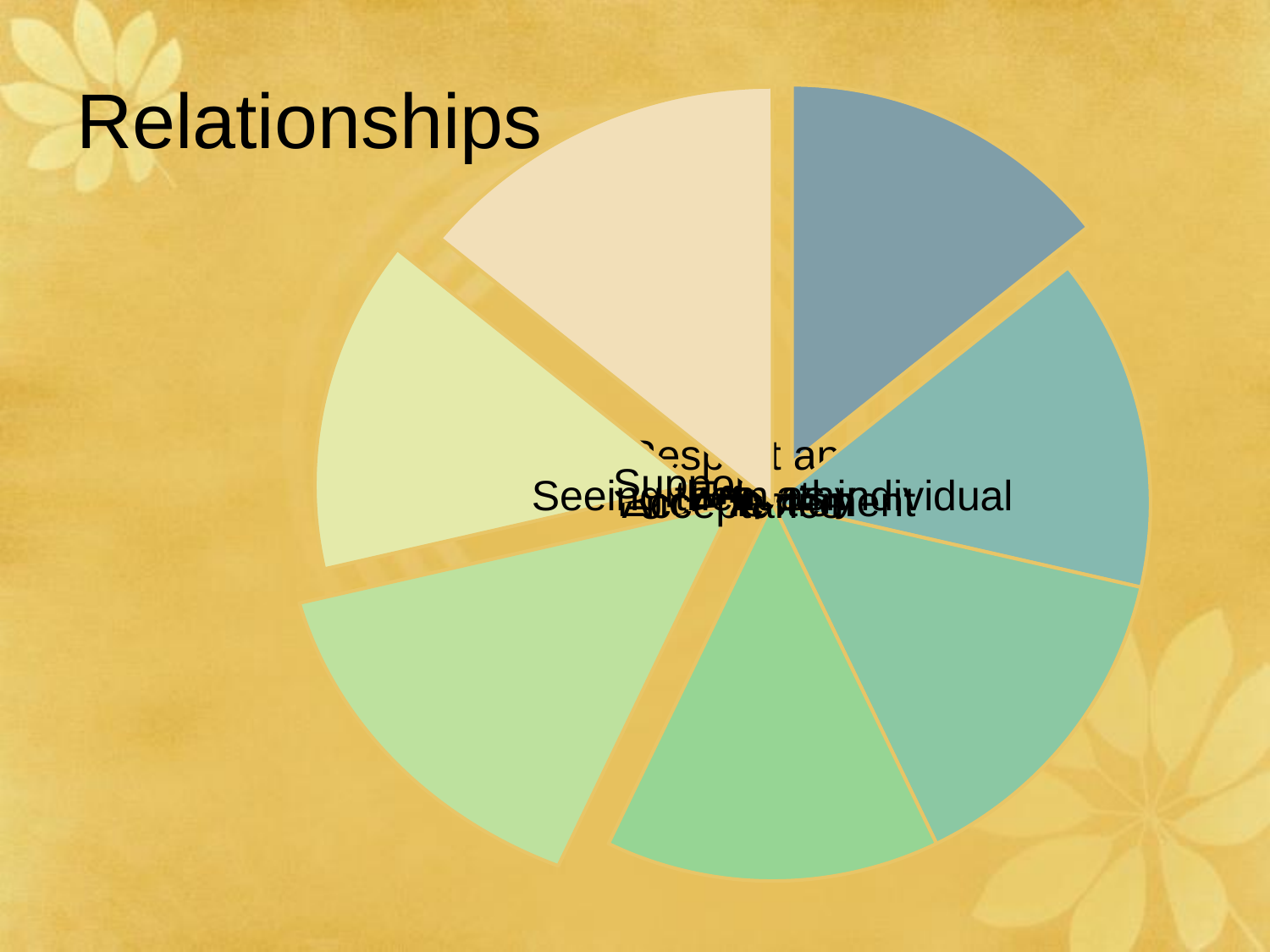

# Relationships
Respect and trust

Encouragement
Affection
Empathy

Acceptance
Support
Seeing them as individual